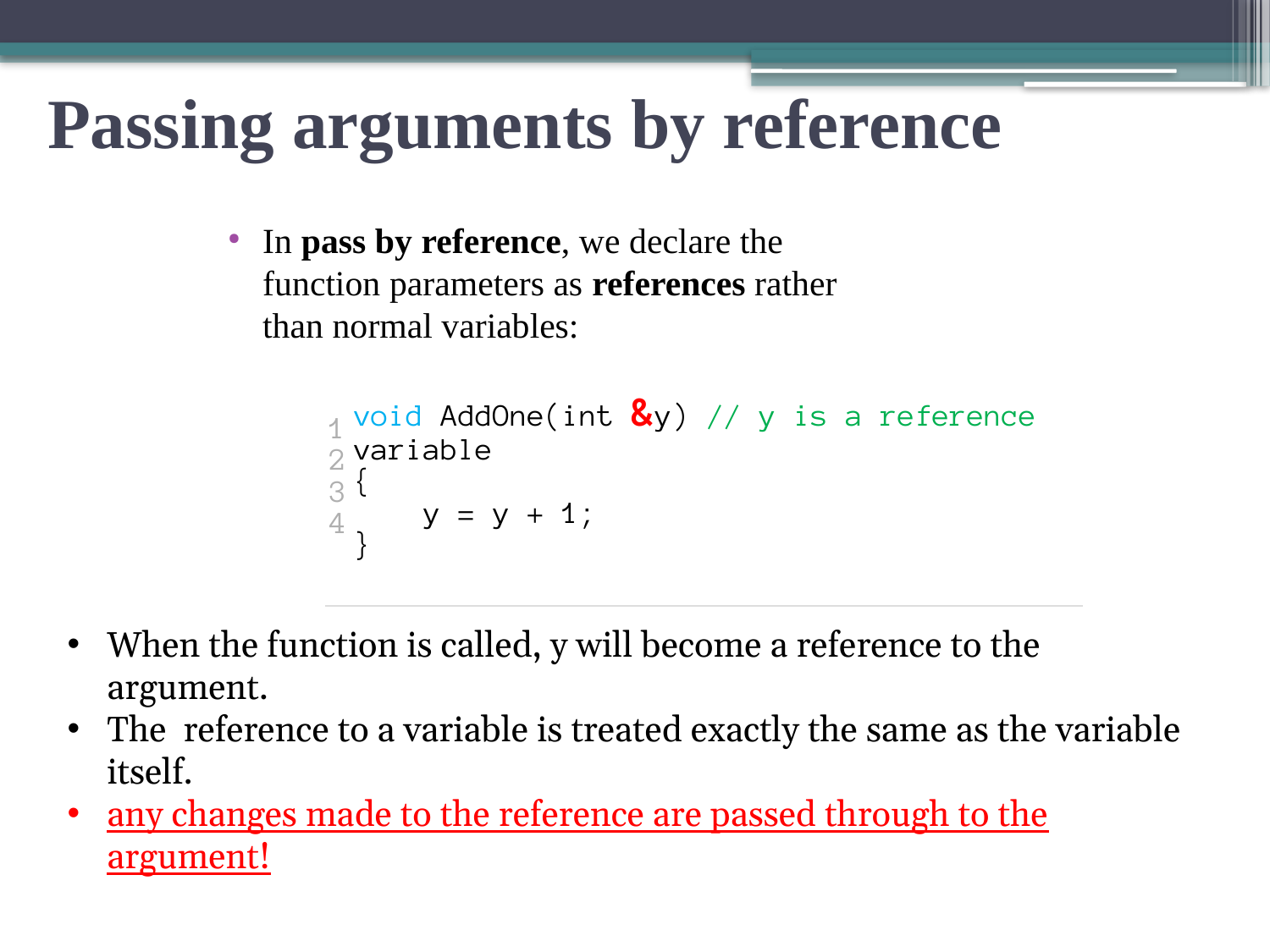

# Passing arguments by reference
In pass by reference, we declare the function parameters as references rather than normal variables:

| 1 2 3 4 | void AddOne(int &y) // y is a reference variable {     y = y + 1; } |
| --- | --- |
When the function is called, y will become a reference to the argument.
The  reference to a variable is treated exactly the same as the variable itself.
any changes made to the reference are passed through to the argument!